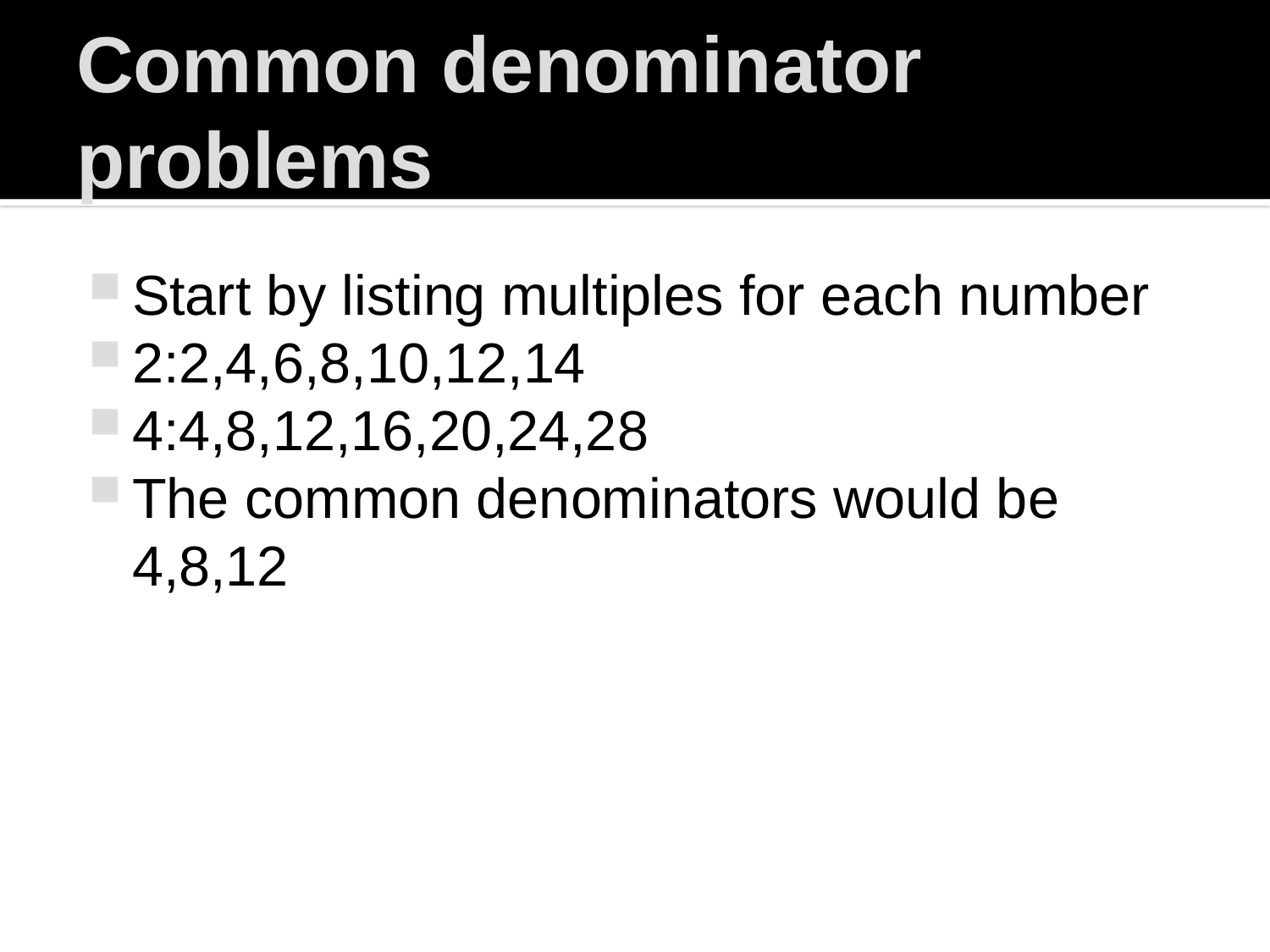

# Common denominator problems
Start by listing multiples for each number
2:2,4,6,8,10,12,14
4:4,8,12,16,20,24,28
The common denominators would be 4,8,12